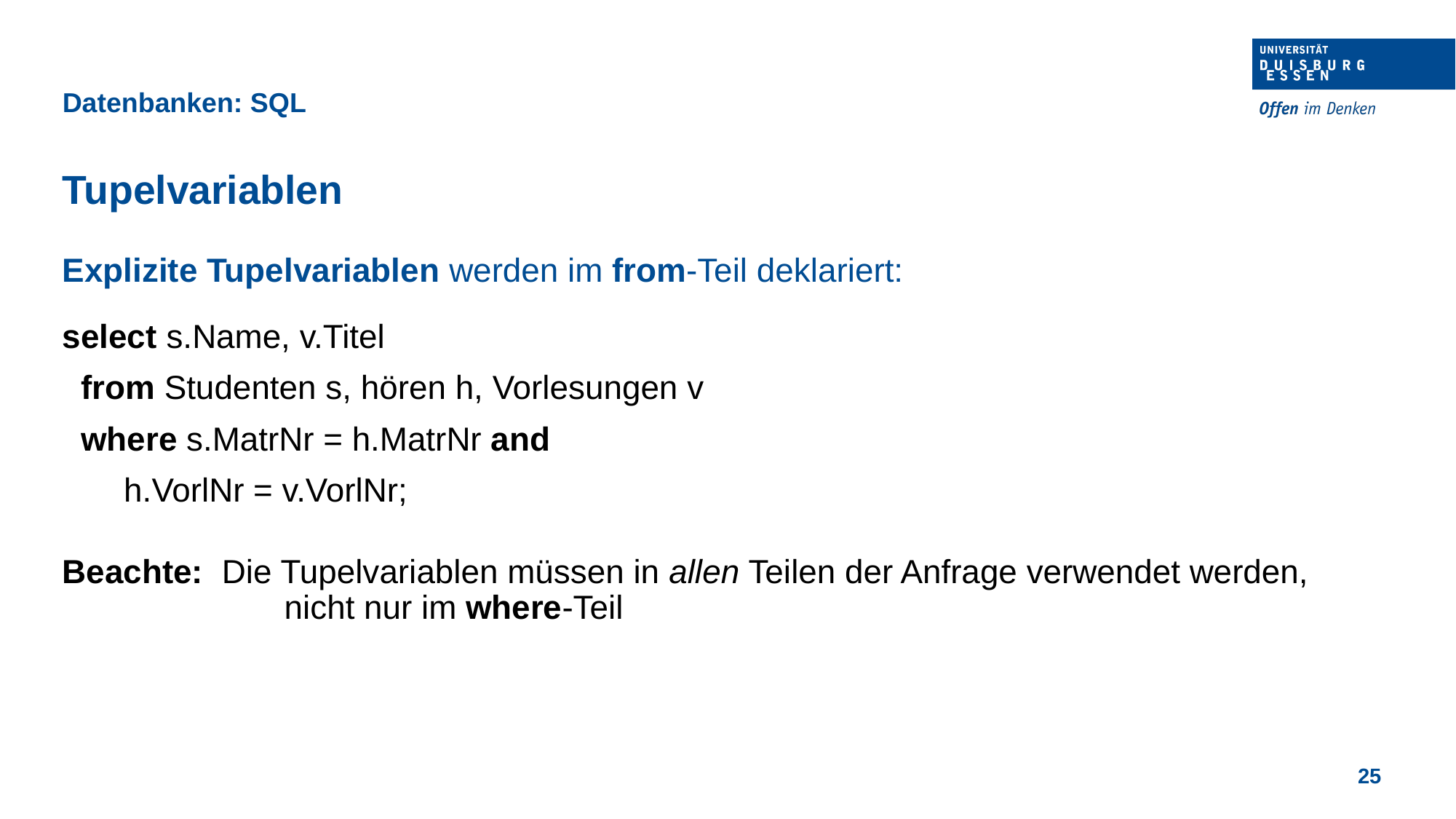

Datenbanken: SQL
Tupelvariablen
Explizite Tupelvariablen werden im from-Teil deklariert:
select s.Name, v.Titel
  from Studenten s, hören h, Vorlesungen v
  where s.MatrNr = h.MatrNr and
	h.VorlNr = v.VorlNr;
Beachte:  Die Tupelvariablen müssen in allen Teilen der Anfrage verwendet werden,
	      nicht nur im where-Teil
25